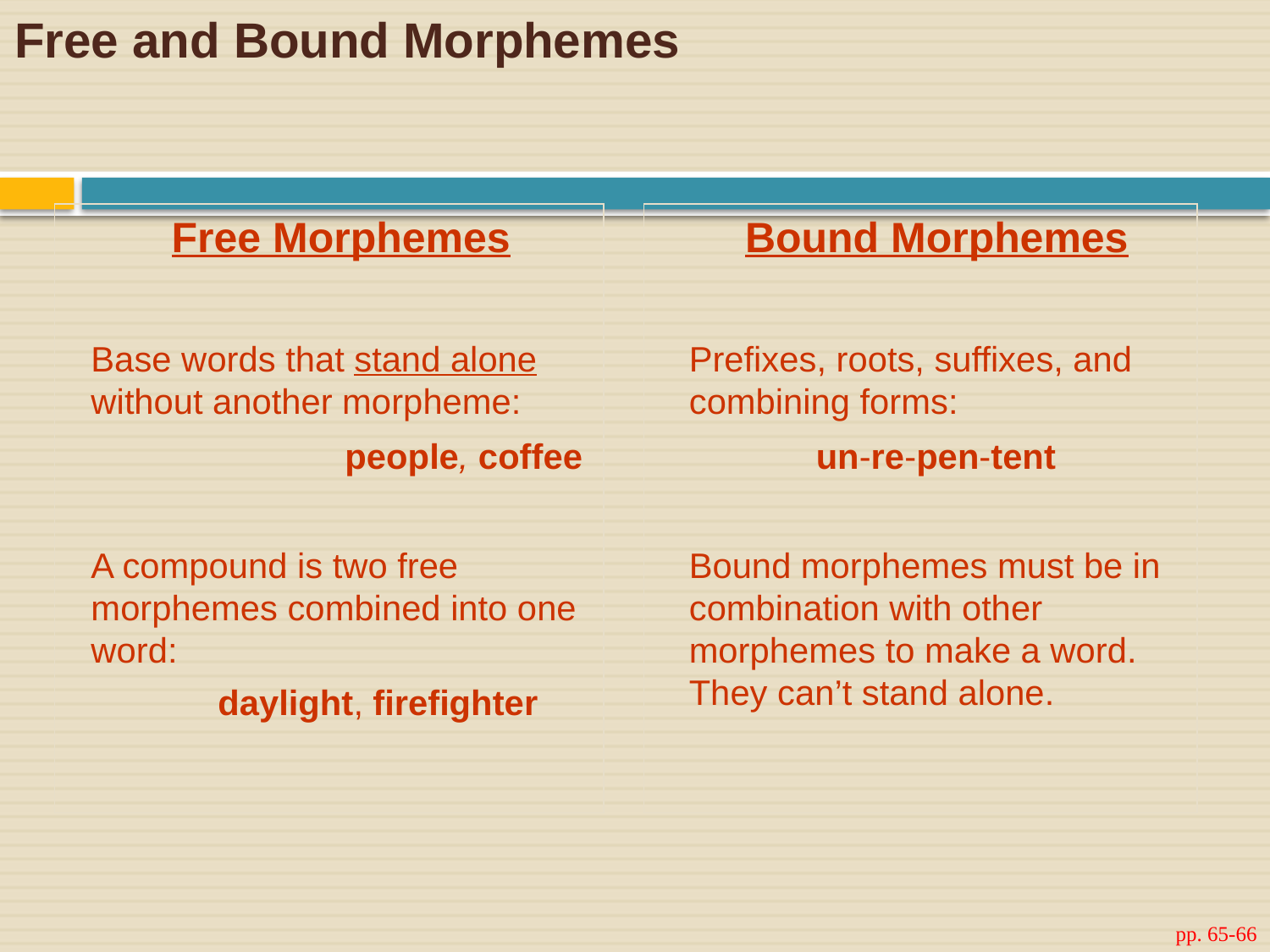

# Free and Bound Morphemes
Free Morphemes

Base words that stand alone without another morpheme:
		people, coffee

A compound is two free morphemes combined into one word:
	daylight, firefighter
Bound Morphemes

Prefixes, roots, suffixes, and combining forms:
	un-re-pen-tent

Bound morphemes must be in combination with other morphemes to make a word. They can’t stand alone.
pp. 65-66